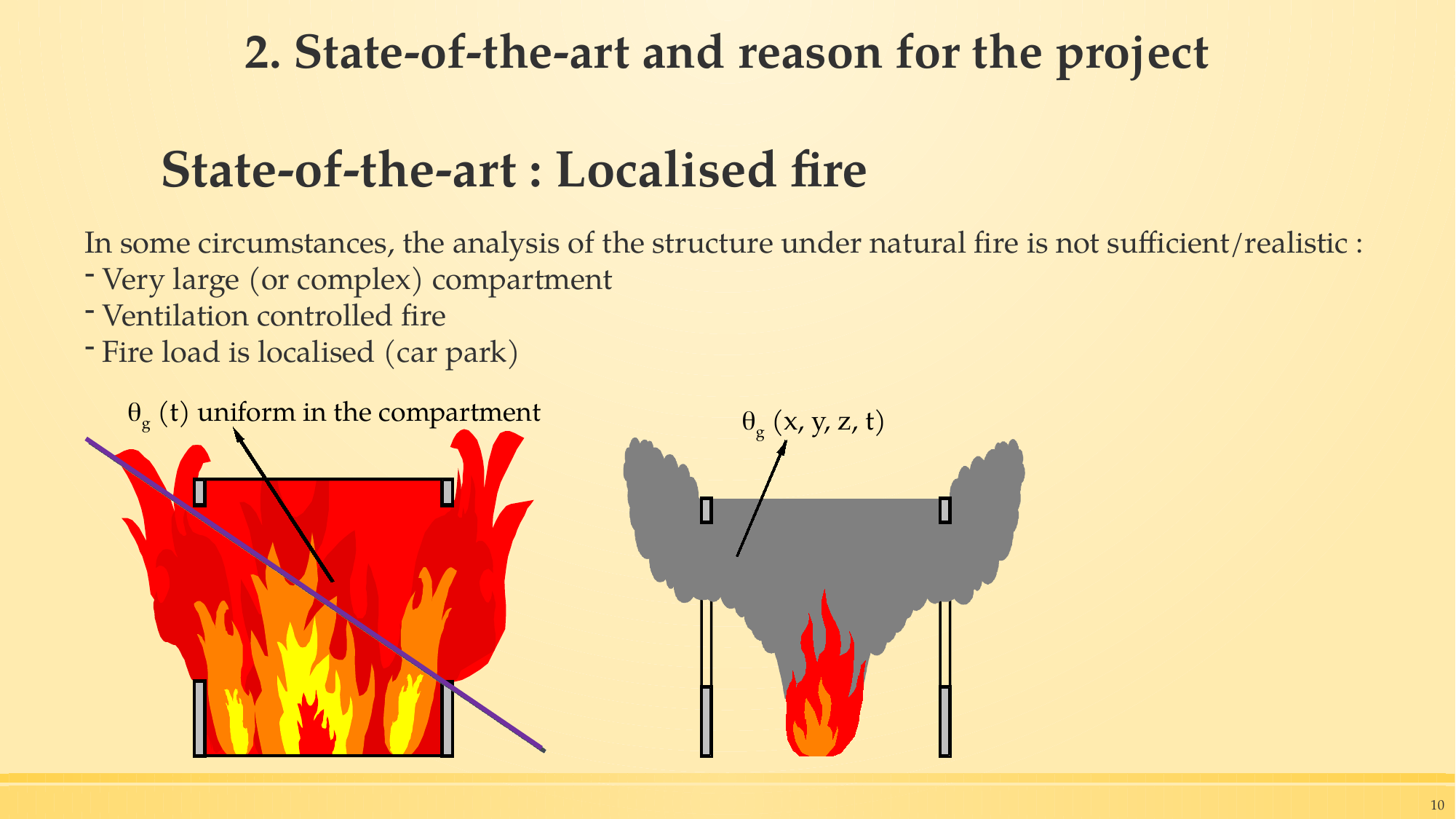

2. State-of-the-art and reason for the project
# State-of-the-art : Localised fire
In some circumstances, the analysis of the structure under natural fire is not sufficient/realistic :
 Very large (or complex) compartment
 Ventilation controlled fire
 Fire load is localised (car park)
θg (t) uniform in the compartment
θg (x, y, z, t)